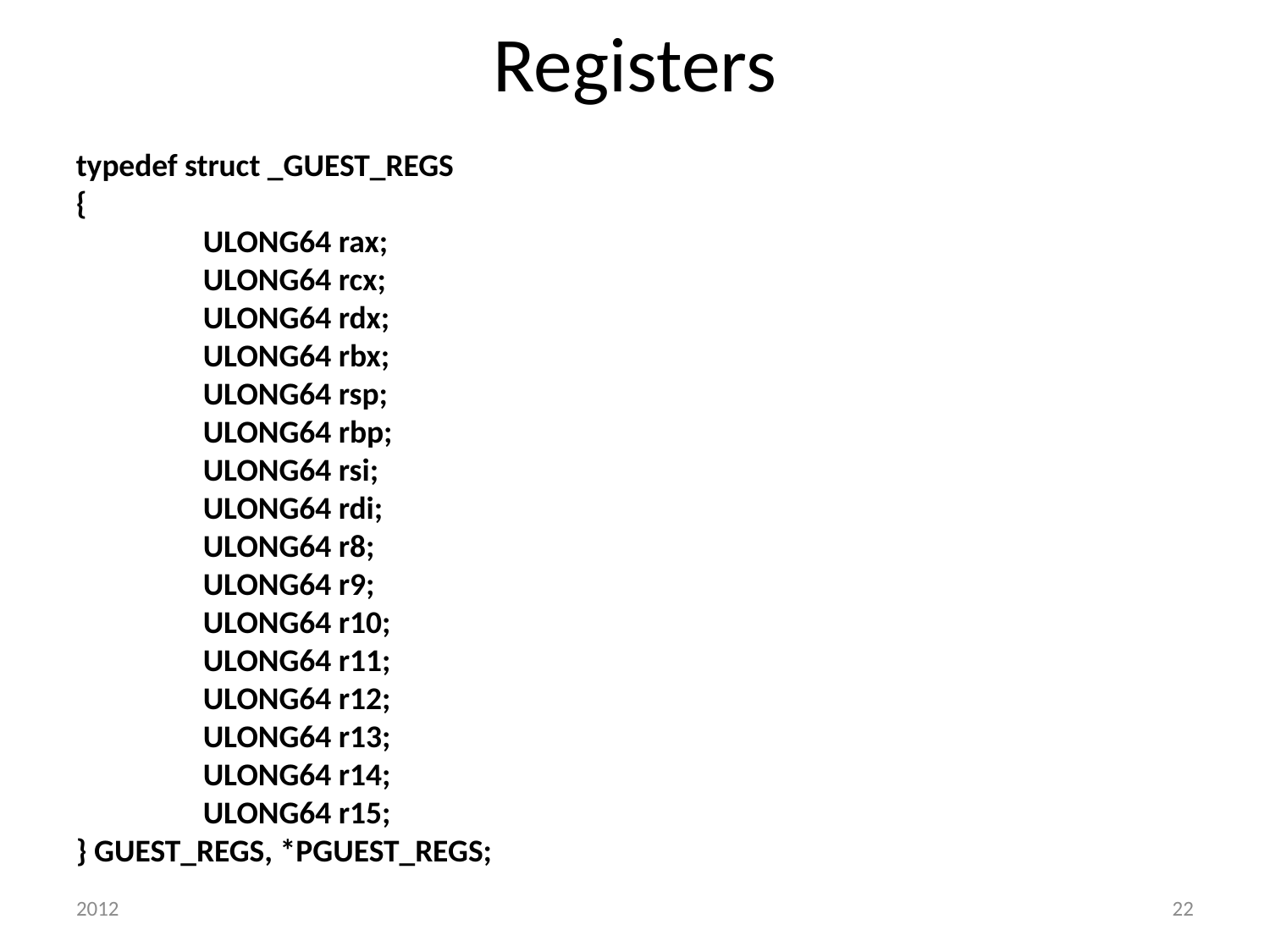

# Registers
typedef struct _GUEST_REGS
{
  	ULONG64 rax;
  	ULONG64 rcx;
  	ULONG64 rdx;
  	ULONG64 rbx;
  	ULONG64 rsp;
  	ULONG64 rbp;
  	ULONG64 rsi;
  	ULONG64 rdi;
  	ULONG64 r8;
  	ULONG64 r9;
  	ULONG64 r10;
 	ULONG64 r11;
  	ULONG64 r12;
  	ULONG64 r13;
  	ULONG64 r14;
  	ULONG64 r15;
} GUEST_REGS, *PGUEST_REGS;
2012

22